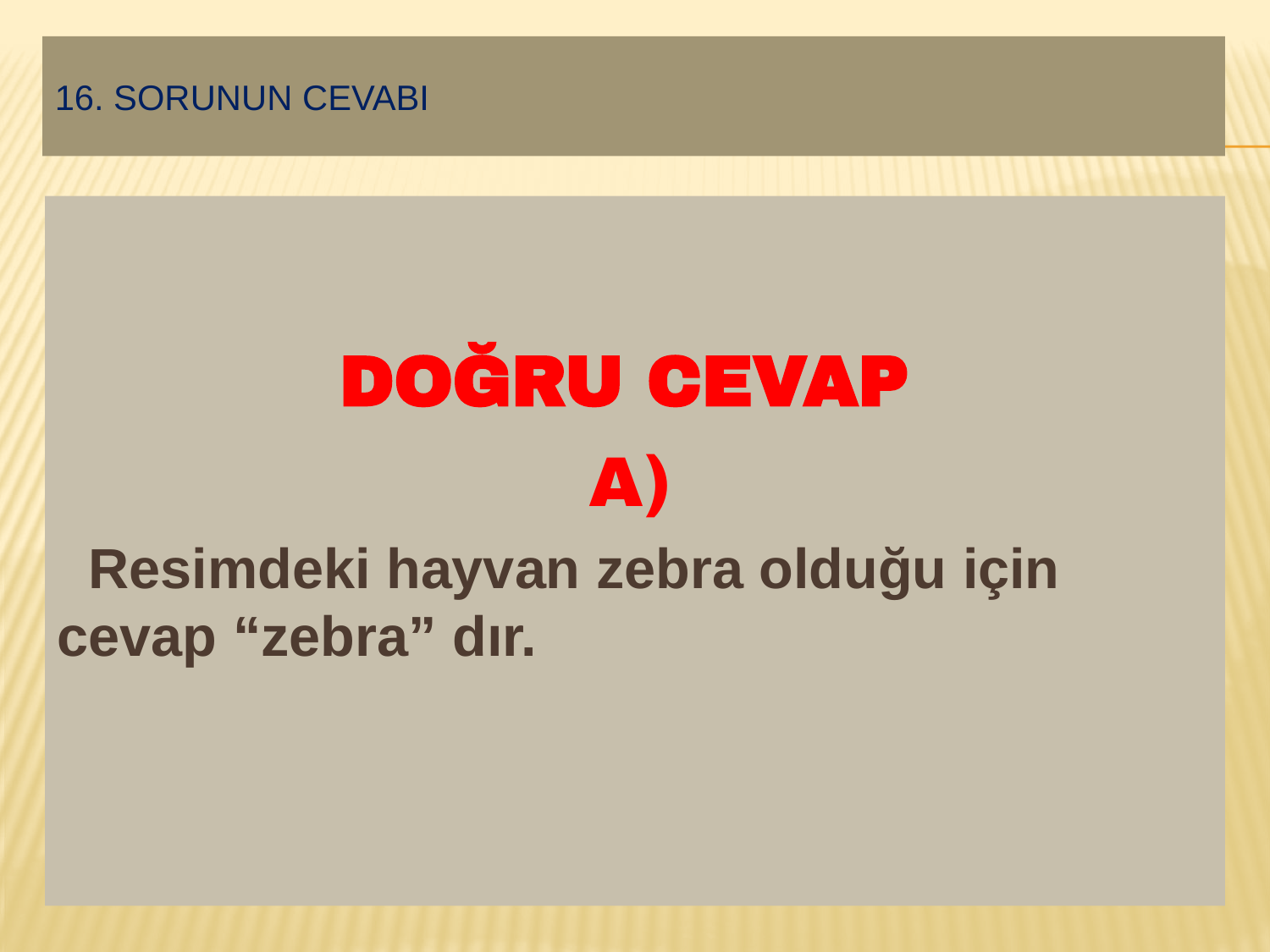

# 16. soruNUN CEVABI

            DOĞRU CEVAP
                           A)
  Resimdeki hayvan zebra olduğu için      cevap “zebra” dır.